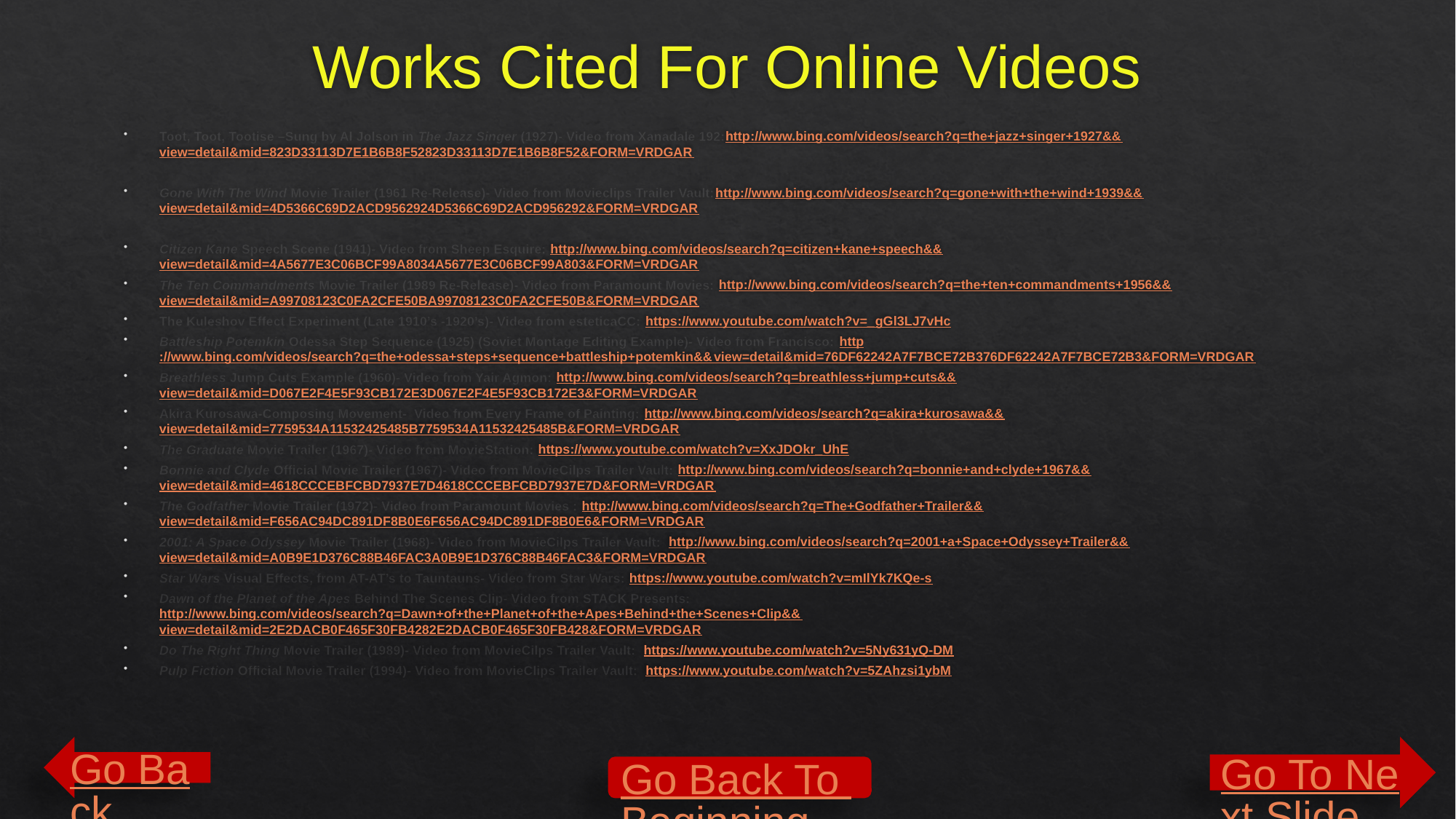

# Works Cited For Online Videos
Toot, Toot, Tootise –Sung by Al Jolson in The Jazz Singer (1927)- Video from Xanadale 192:http://www.bing.com/videos/search?q=the+jazz+singer+1927&&view=detail&mid=823D33113D7E1B6B8F52823D33113D7E1B6B8F52&FORM=VRDGAR

Gone With The Wind Movie Trailer (1961 Re-Release)- Video from Movieclips Trailer Vault:http://www.bing.com/videos/search?q=gone+with+the+wind+1939&&view=detail&mid=4D5366C69D2ACD9562924D5366C69D2ACD956292&FORM=VRDGAR

Citizen Kane Speech Scene (1941)- Video from Sheep Esquire: http://www.bing.com/videos/search?q=citizen+kane+speech&&view=detail&mid=4A5677E3C06BCF99A8034A5677E3C06BCF99A803&FORM=VRDGAR
The Ten Commandments Movie Trailer (1989 Re-Release)- Video from Paramount Movies: http://www.bing.com/videos/search?q=the+ten+commandments+1956&&view=detail&mid=A99708123C0FA2CFE50BA99708123C0FA2CFE50B&FORM=VRDGAR
The Kuleshov Effect Experiment (Late 1910’s -1920’s)- Video from esteticaCC: https://www.youtube.com/watch?v=_gGl3LJ7vHc
Battleship Potemkin Odessa Step Sequence (1925) (Soviet Montage Editing Example)- Video from Francisco: http://www.bing.com/videos/search?q=the+odessa+steps+sequence+battleship+potemkin&&view=detail&mid=76DF62242A7F7BCE72B376DF62242A7F7BCE72B3&FORM=VRDGAR
Breathless Jump Cuts Example (1960)- Video from Yair Agmon: http://www.bing.com/videos/search?q=breathless+jump+cuts&&view=detail&mid=D067E2F4E5F93CB172E3D067E2F4E5F93CB172E3&FORM=VRDGAR
Akira Kurosawa-Composing Movement-  Video from Every Frame of Painting: http://www.bing.com/videos/search?q=akira+kurosawa&&view=detail&mid=7759534A11532425485B7759534A11532425485B&FORM=VRDGAR
The Graduate Movie Trailer (1967)- Video from MovieStation: https://www.youtube.com/watch?v=XxJDOkr_UhE
Bonnie and Clyde Official Movie Trailer (1967)- Video from MovieCilps Trailer Vault: http://www.bing.com/videos/search?q=bonnie+and+clyde+1967&&view=detail&mid=4618CCCEBFCBD7937E7D4618CCCEBFCBD7937E7D&FORM=VRDGAR
The Godfather Movie Trailer (1972)- Video from Paramount Movies : http://www.bing.com/videos/search?q=The+Godfather+Trailer&&view=detail&mid=F656AC94DC891DF8B0E6F656AC94DC891DF8B0E6&FORM=VRDGAR
2001: A Space Odyssey Movie Trailer (1968)- Video from MovieCilps Trailer Vault:  http://www.bing.com/videos/search?q=2001+a+Space+Odyssey+Trailer&&view=detail&mid=A0B9E1D376C88B46FAC3A0B9E1D376C88B46FAC3&FORM=VRDGAR
Star Wars Visual Effects, from AT-AT’s to Tauntauns- Video from Star Wars: https://www.youtube.com/watch?v=mIlYk7KQe-s
Dawn of the Planet of the Apes Behind The Scenes Clip- Video from STACK Presents: http://www.bing.com/videos/search?q=Dawn+of+the+Planet+of+the+Apes+Behind+the+Scenes+Clip&&view=detail&mid=2E2DACB0F465F30FB4282E2DACB0F465F30FB428&FORM=VRDGAR
Do The Right Thing Movie Trailer (1989)- Video from MovieCilps Trailer Vault:  https://www.youtube.com/watch?v=5Ny631yQ-DM
Pulp Fiction Official Movie Trailer (1994)- Video from MovieClips Trailer Vault:  https://www.youtube.com/watch?v=5ZAhzsi1ybM

Go Back
Go To Next Slide
Go Back To Beginning